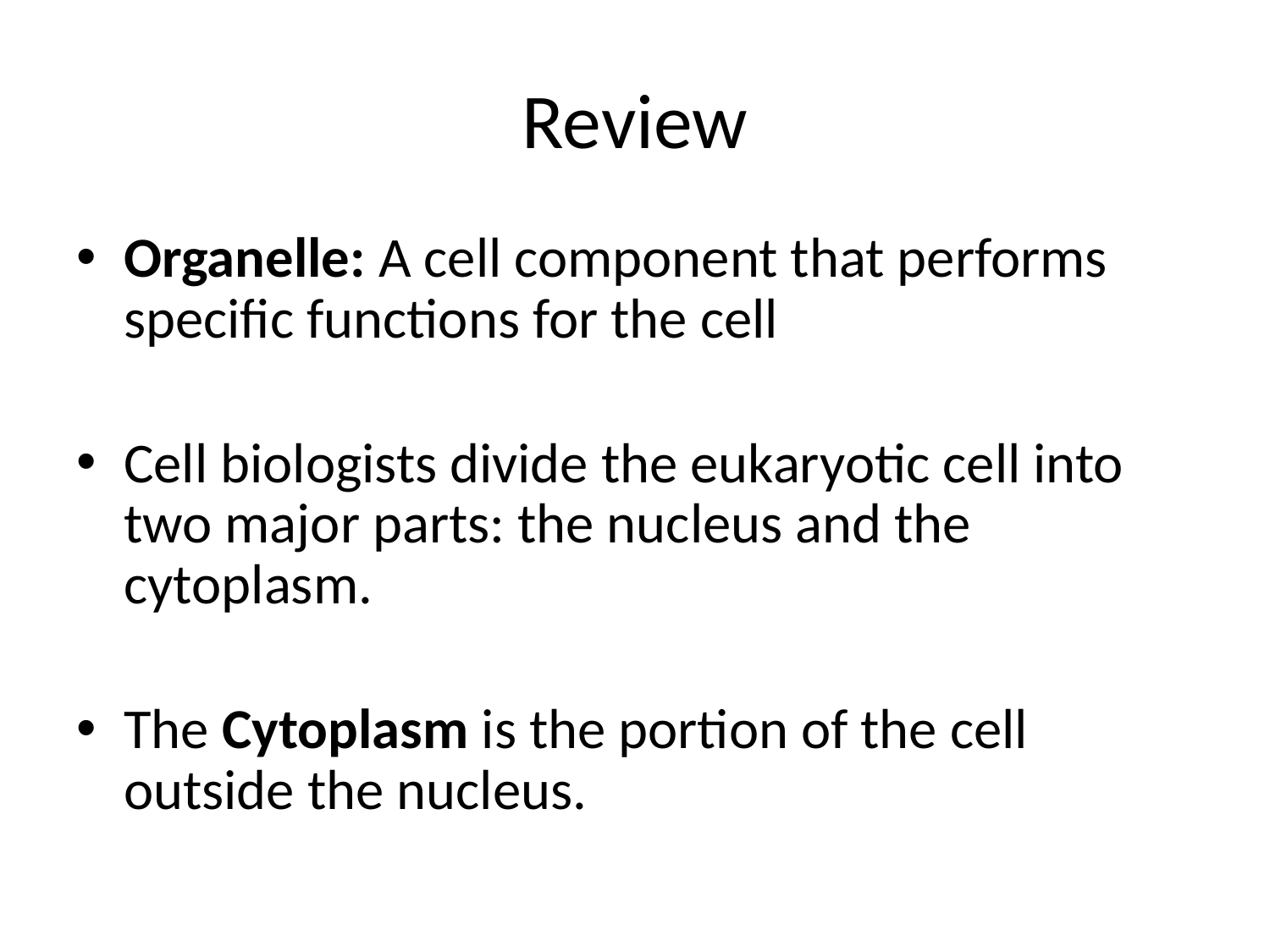

# Review
Organelle: A cell component that performs specific functions for the cell

Cell biologists divide the eukaryotic cell into two major parts: the nucleus and the cytoplasm.

The Cytoplasm is the portion of the cell outside the nucleus.